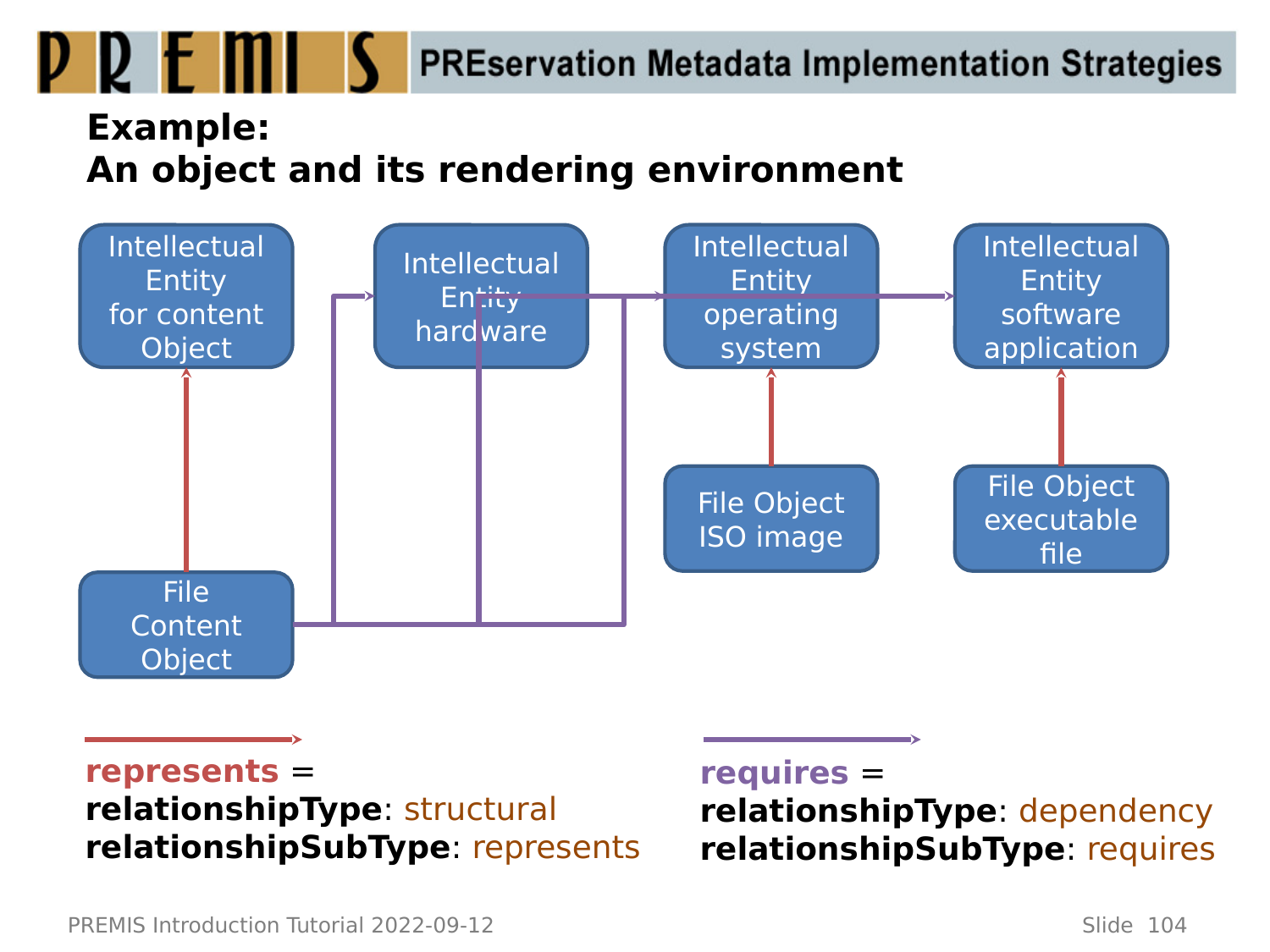

# Example: An object and its rendering environment
Intellectual Entity
for content Object
Intellectual Entity
hardware
Intellectual Entity
operating system
Intellectual Entity
software application
File Object
ISO image
File Object
executable file
File
Content Object
represents =
relationshipType: structural
relationshipSubType: represents
requires =
relationshipType: dependency
relationshipSubType: requires